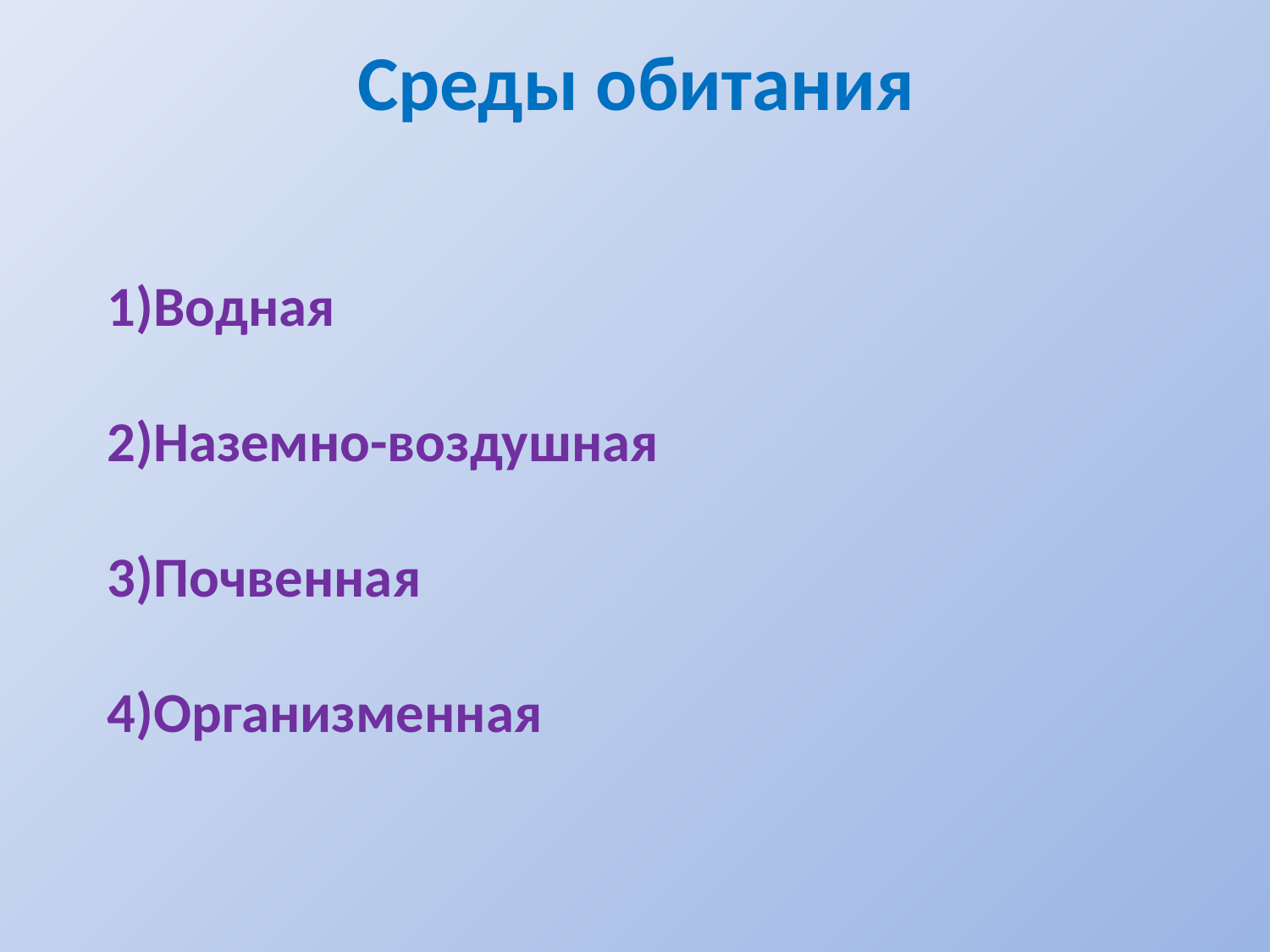

# Среды обитания
1)Водная
2)Наземно-воздушная
3)Почвенная
4)Организменная